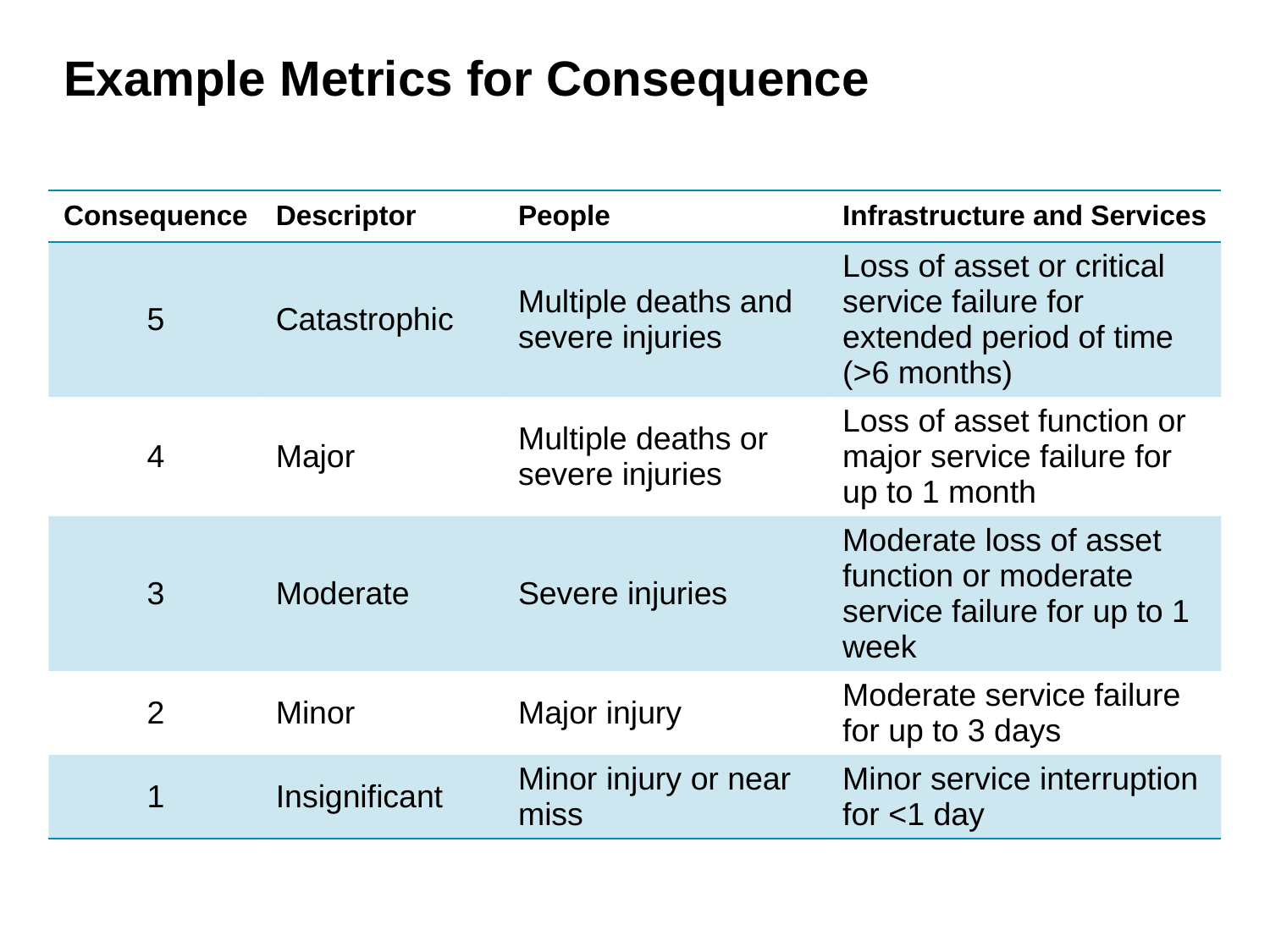

# Example Metrics for Consequence
| Consequence | Descriptor | People | Infrastructure and Services |
| --- | --- | --- | --- |
| 5 | Catastrophic | Multiple deaths and severe injuries | Loss of asset or critical service failure for extended period of time (>6 months) |
| 4 | Major | Multiple deaths or severe injuries | Loss of asset function or major service failure for up to 1 month |
| 3 | Moderate | Severe injuries | Moderate loss of asset function or moderate service failure for up to 1 week |
| 2 | Minor | Major injury | Moderate service failure for up to 3 days |
| 1 | Insignificant | Minor injury or near miss | Minor service interruption for <1 day |